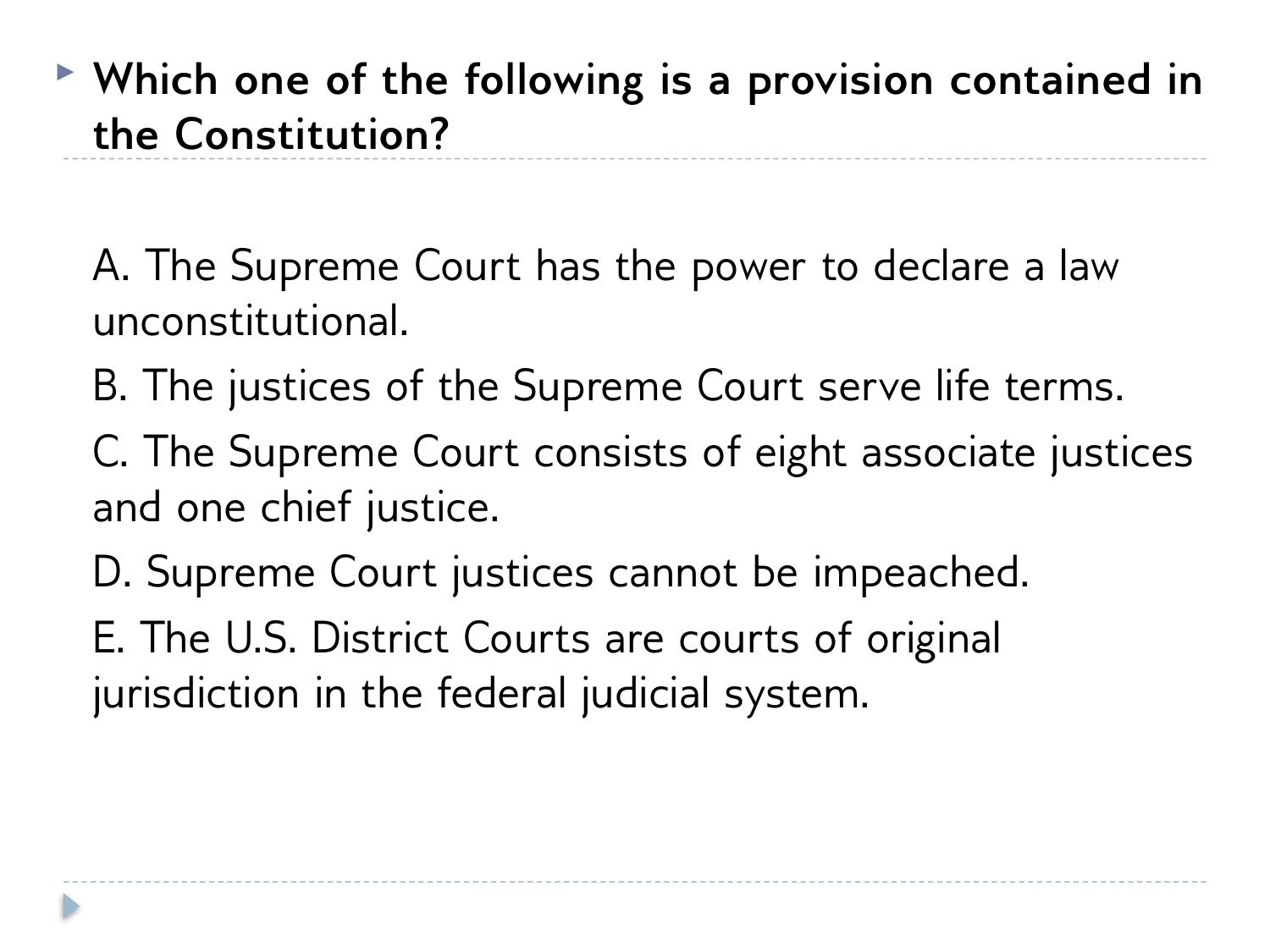

Which one of the following is a provision contained in the Constitution?

	A. The Supreme Court has the power to declare a law unconstitutional.
	B. The justices of the Supreme Court serve life terms.
	C. The Supreme Court consists of eight associate justices and one chief justice.
	D. Supreme Court justices cannot be impeached.
	E. The U.S. District Courts are courts of original jurisdiction in the federal judicial system.